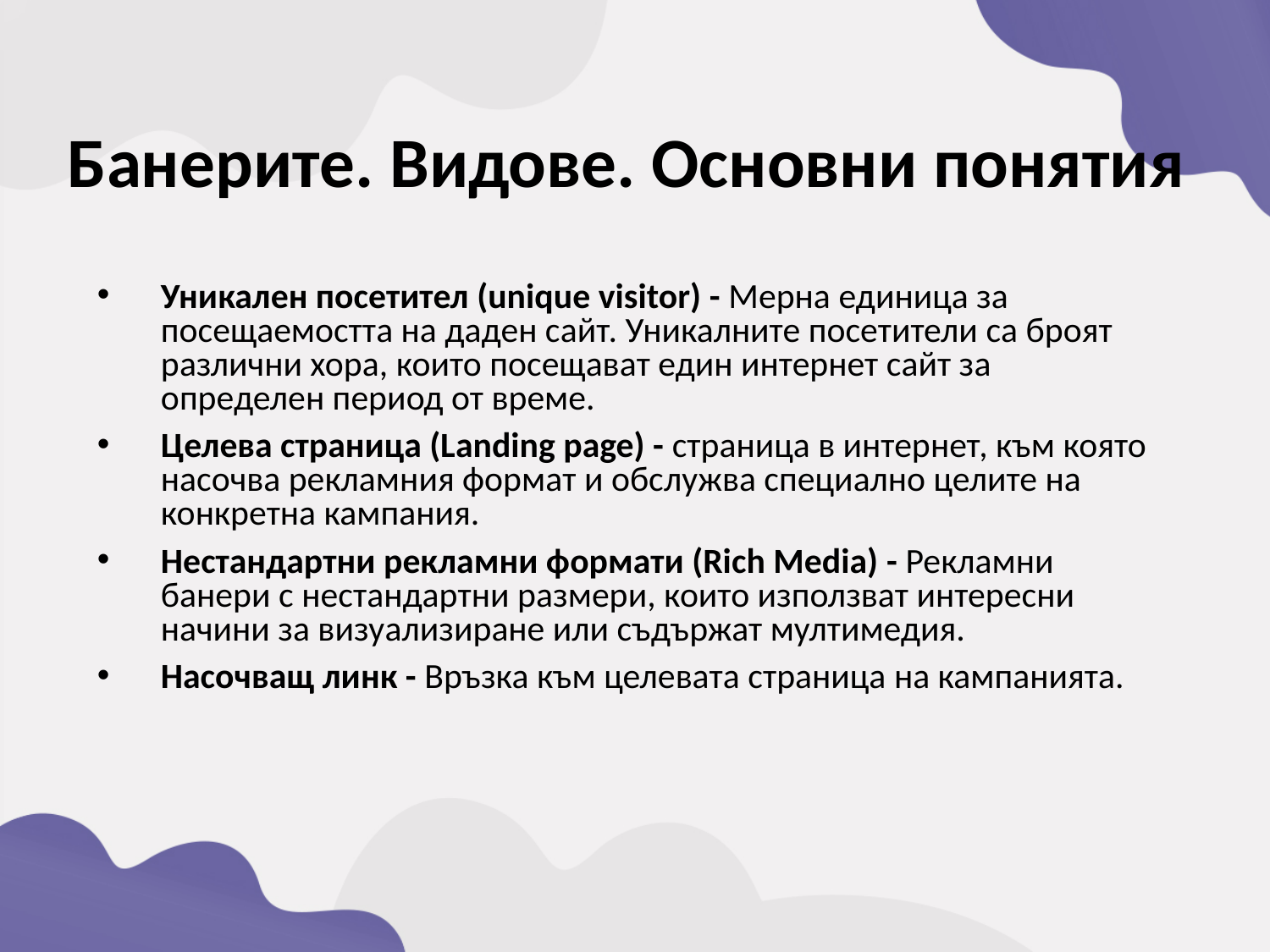

Банерите. Видове. Основни понятия

Уникален посетител (unique visitor) - Мерна единица за посещаемостта на даден сайт. Уникалните посетители са броят различни хора, които посещават един интернет сайт за определен период от време.
Целева страница (Landing page) - страница в интернет, към която насочва рекламния формат и обслужва специално целите на конкретна кампания.
Нестандартни рекламни формати (Rich Media) - Рекламни банери с нестандартни размери, които използват интересни начини за визуализиране или съдържат мултимедия.
Насочващ линк - Връзка към целевата страница на кампанията.